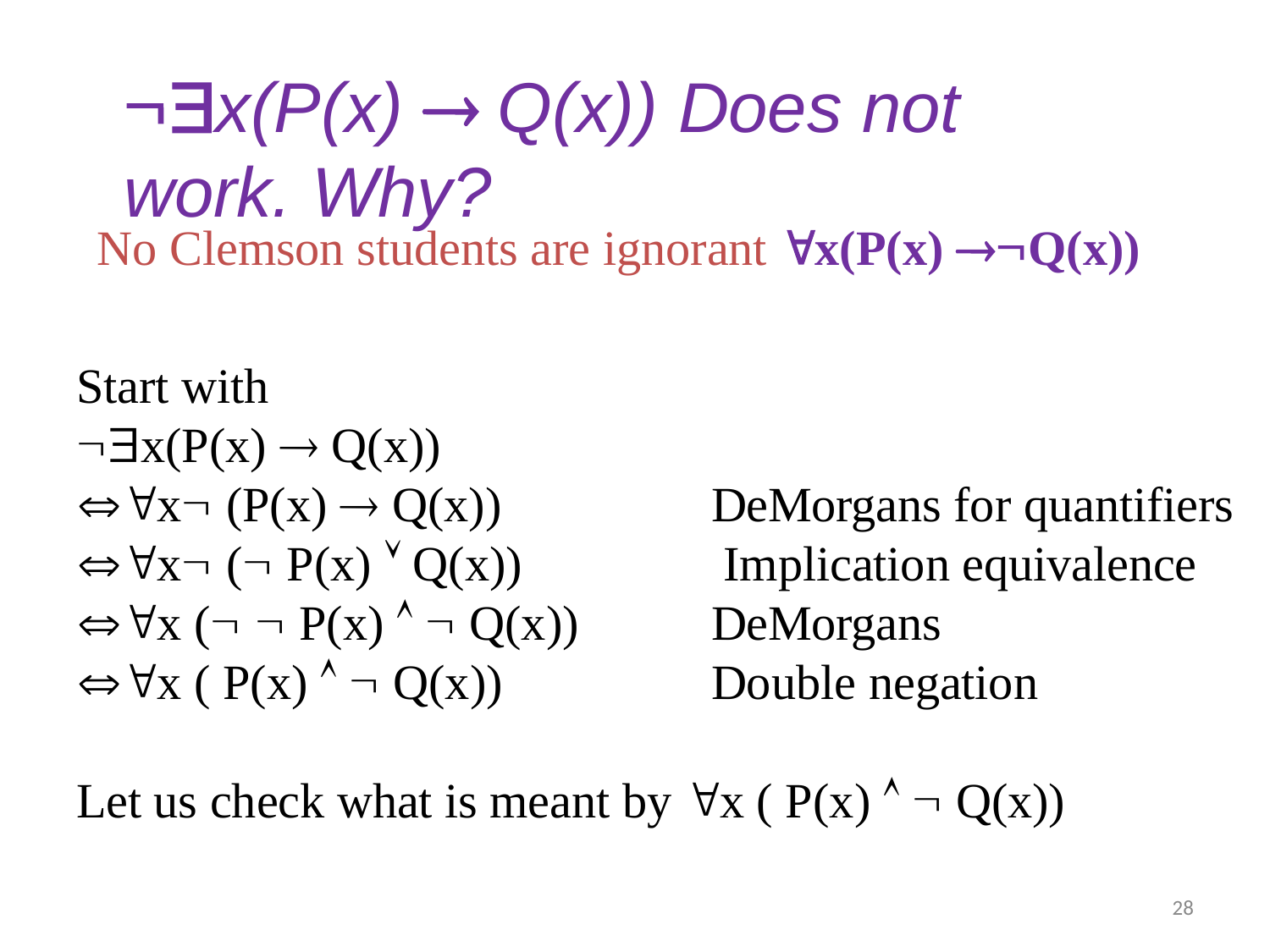

# ¬∃x(P(x) → Q(x)) Does not work. Why?
No Clemson students are ignorant ∀x(P(x) →¬Q(x))
Start with
¬∃x(P(x) → Q(x))
⇔∀x¬ (P(x) → Q(x))
⇔∀x¬ (¬ P(x) ∨ Q(x))
⇔∀x (¬ ¬ P(x) ∧ ¬ Q(x))
⇔∀x ( P(x) ∧ ¬ Q(x))
DeMorgans for quantifiers  Implication equivalence  DeMorgans
Double negation
Let us check what is meant by ∀x ( P(x) ∧ ¬ Q(x))
28